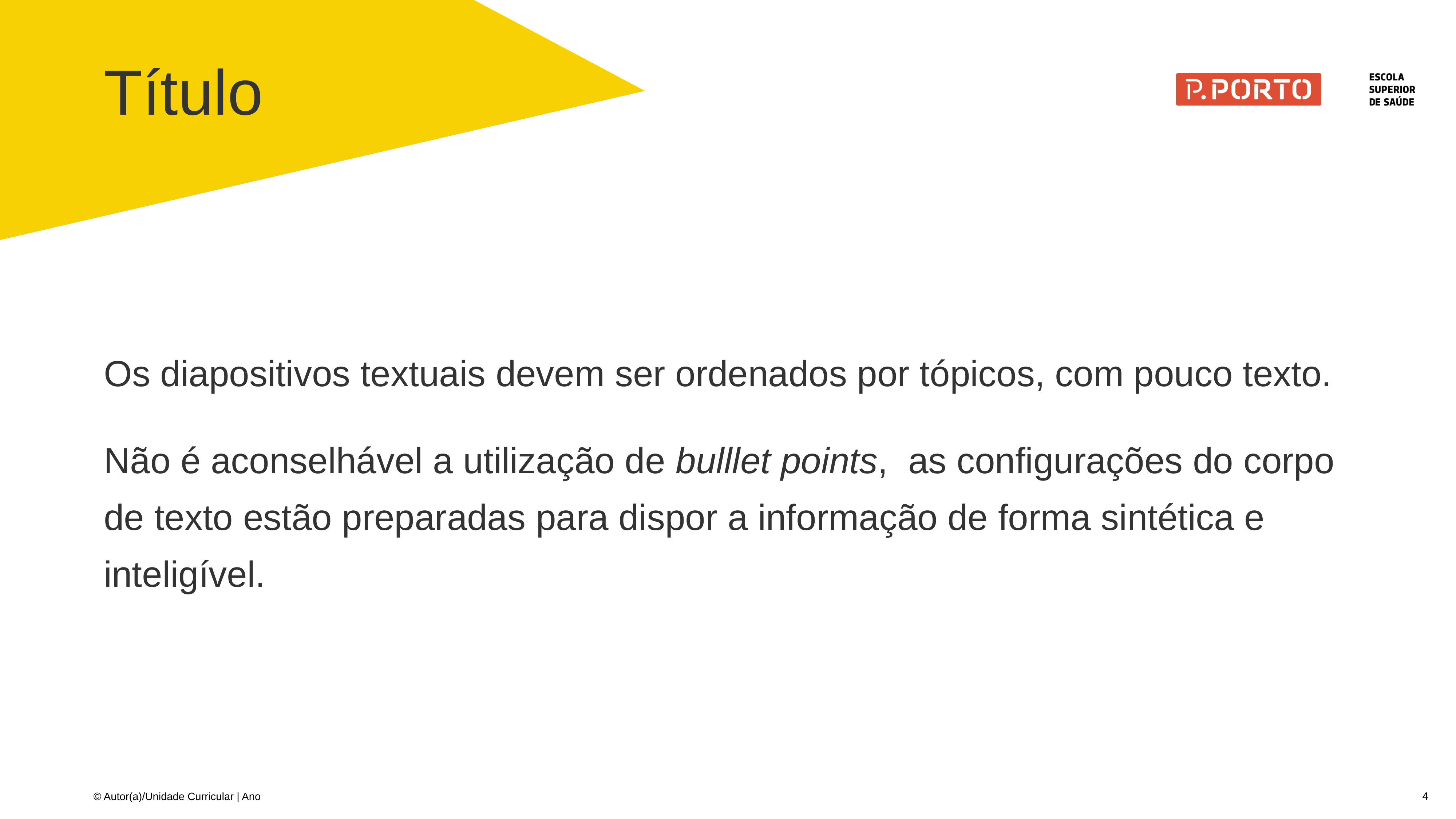

# Título
Os diapositivos textuais devem ser ordenados por tópicos, com pouco texto.
Não é aconselhável a utilização de bulllet points,  as configurações do corpo de texto estão preparadas para dispor a informação de forma sintética e inteligível.
© Autor(a)/Unidade Curricular | Ano
4